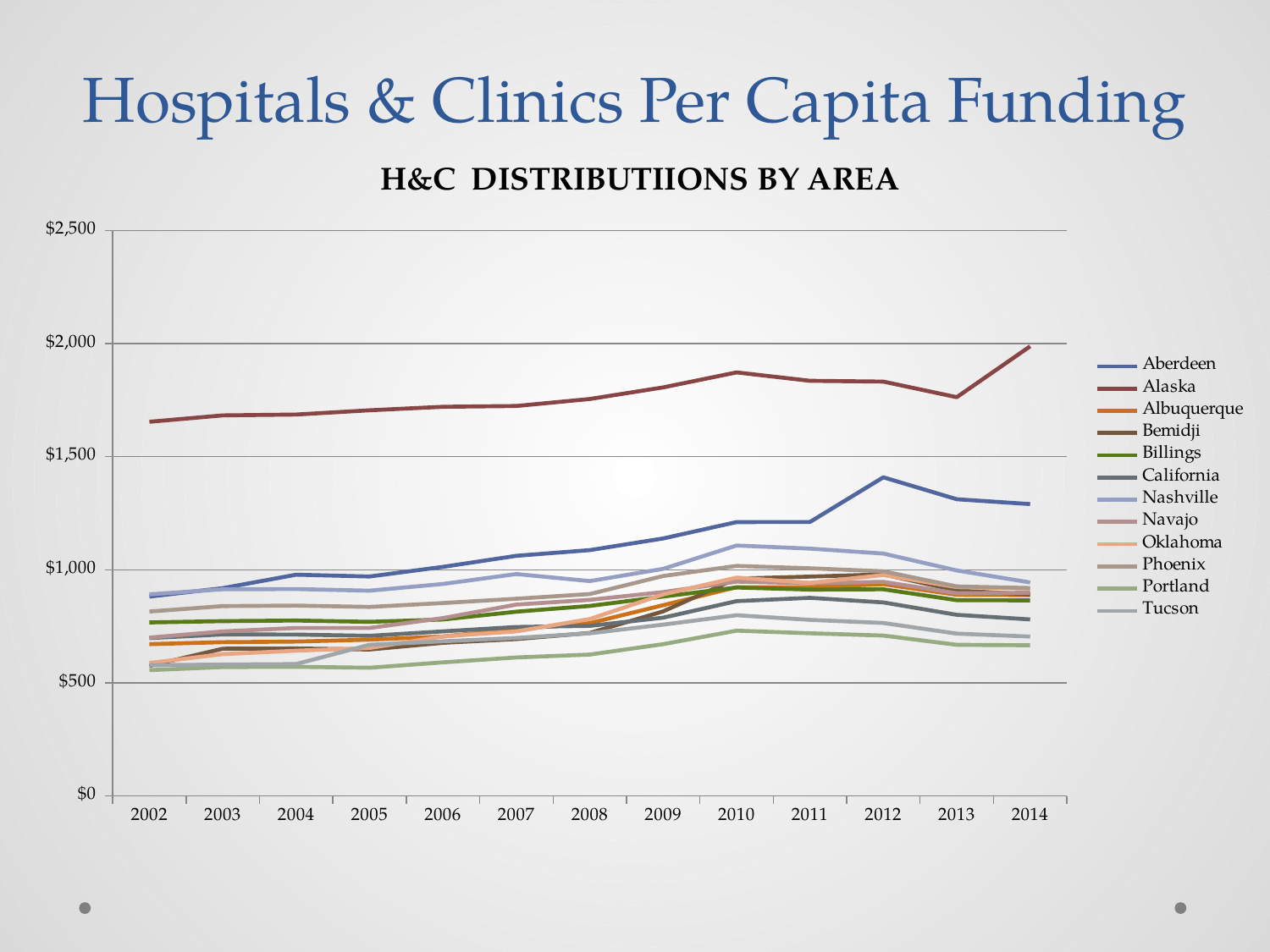

# Hospitals & Clinics Per Capita Funding

### Chart: H&C  DISTRIBUTIIONS BY AREA

| Category | Aberdeen | Alaska | Albuquerque | Bemidji | Billings | California | Nashville | Navajo | Oklahoma | Phoenix | Portland | Tucson |
|---|---|---|---|---|---|---|---|---|---|---|---|---|
| 2002 | 881.4207734914277 | 1654.521724441147 | 671.200109364181 | 575.0498408613183 | 767.2810600093671 | 698.2108836920785 | 891.3994119559001 | 700.131594446994 | 588.2235995035073 | 815.584363629102 | 556.3270025122602 | 578.1623765194366 |
| 2003 | 918.929220560224 | 1682.84797766588 | 680.0310503422227 | 651.1006045224775 | 773.1701396882778 | 714.4015567006231 | 913.6931311458052 | 727.5655806187866 | 627.2957532993765 | 839.4987251222449 | 570.1382343045385 | 581.1074511126296 |
| 2004 | 978.2650422690168 | 1686.5471135459445 | 682.7335113679992 | 652.2846230975323 | 775.7449704339655 | 713.7437619575192 | 914.7770183049373 | 742.7592431773354 | 642.190174546656 | 841.7205071547854 | 571.1736722359269 | 583.3725934981002 |
| 2005 | 970.4004686285723 | 1705.2063168028915 | 691.1372769367257 | 647.5894706054652 | 769.9262564383994 | 708.1120660664703 | 907.6918727208422 | 742.8417907606048 | 654.2249016926546 | 835.8760064533219 | 566.8739689541002 | 668.5715387348733 |
| 2006 | 1012.9518703473683 | 1720.7427036623253 | 705.3255340793489 | 677.2564432076904 | 780.0644040997262 | 727.6860386811766 | 937.4330391080327 | 786.4479321887941 | 705.7436050681329 | 852.9389141471045 | 590.8858608496439 | 683.9225707664294 |
| 2007 | 1061.79250957036 | 1724.1975093325814 | 737.5527424682798 | 693.7799148070189 | 814.7466664767223 | 747.2818290894547 | 981.227328302205 | 846.0812081636769 | 727.4630249664704 | 872.0229546830548 | 612.3687192411494 | 698.8712158005504 |
| 2008 | 1086.9449265991927 | 1755.1098078124426 | 764.3042854811257 | 720.7512225059888 | 840.1566652956444 | 752.0291750503018 | 950.0057005000098 | 867.0828141809902 | 782.2988893796933 | 892.7091637277348 | 625.2388730455306 | 719.2453832131251 |
| 2009 | 1138.5008982551701 | 1806.4427757451301 | 843.5191166546437 | 816.0479169504388 | 881.6107136305266 | 788.2502732518238 | 1004.1070089918627 | 901.3612166829666 | 891.095208280896 | 972.4981780028398 | 671.2498631084469 | 757.6024958923402 |
| 2010 | 1210.8340738694978 | 1872.750300128678 | 923.2413043983364 | 961.1094282723318 | 921.7002112272162 | 861.4841655023654 | 1107.3416459333835 | 947.6449227642277 | 965.4796426393948 | 1017.205378536363 | 730.8442466142627 | 799.0366235271392 |
| 2011 | 1211.382329304359 | 1835.6175336983251 | 923.2198536245353 | 969.9873703596006 | 912.3453752423152 | 876.0278351028121 | 1093.6106095238094 | 940.2945712983467 | 941.9678873793467 | 1006.5661536586109 | 719.317723383233 | 778.6125207047131 |
| 2012 | 1409.031679699115 | 1832.1178221349674 | 936.4066984533085 | 979.6157710124482 | 913.8824826065992 | 855.7395815139554 | 1071.7393027385738 | 946.7185187882025 | 977.0015046361048 | 993.2453995841296 | 709.2688814052972 | 764.8137037037037 |
| 2013 | 1311.8063486545846 | 1763.1248619634046 | 889.520863208702 | 908.5574395495814 | 865.6116895279017 | 800.7896594947044 | 997.0379730572992 | 896.3941944272646 | 923.1769324230502 | 926.3794366097203 | 668.2662702614646 | 717.7478815890832 |
| 2014 | 1290.5196399981346 | 1988.1591945545827 | 887.9074584831664 | 891.3478861260734 | 864.8403208718026 | 780.6288885152178 | 943.9945784388684 | 898.6003501150841 | 917.0518379534819 | 919.3657944695699 | 666.4109529697386 | 704.7361786421754 |